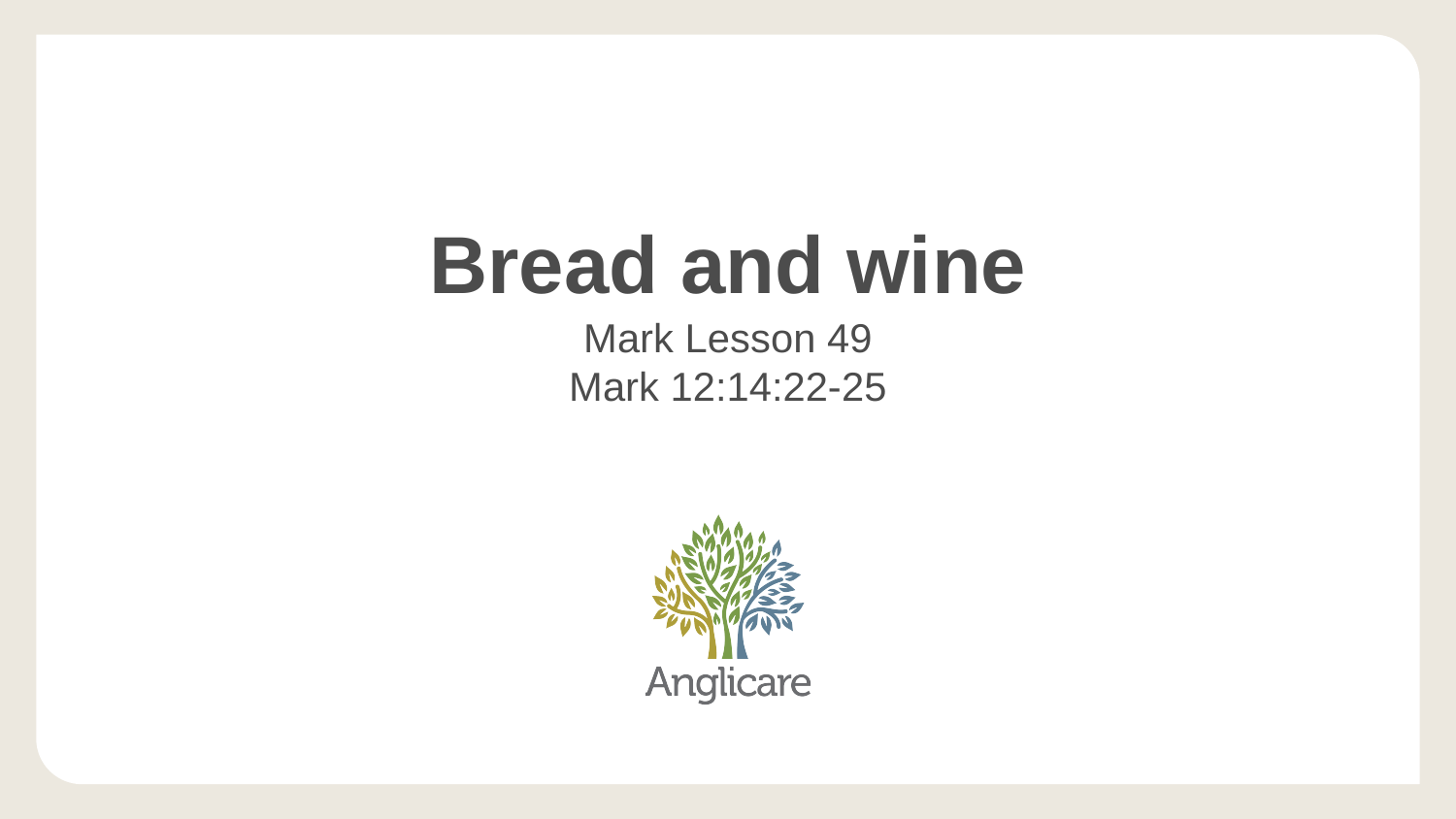

# Bread and wine
Mark Lesson 49
Mark 12:14:22-25